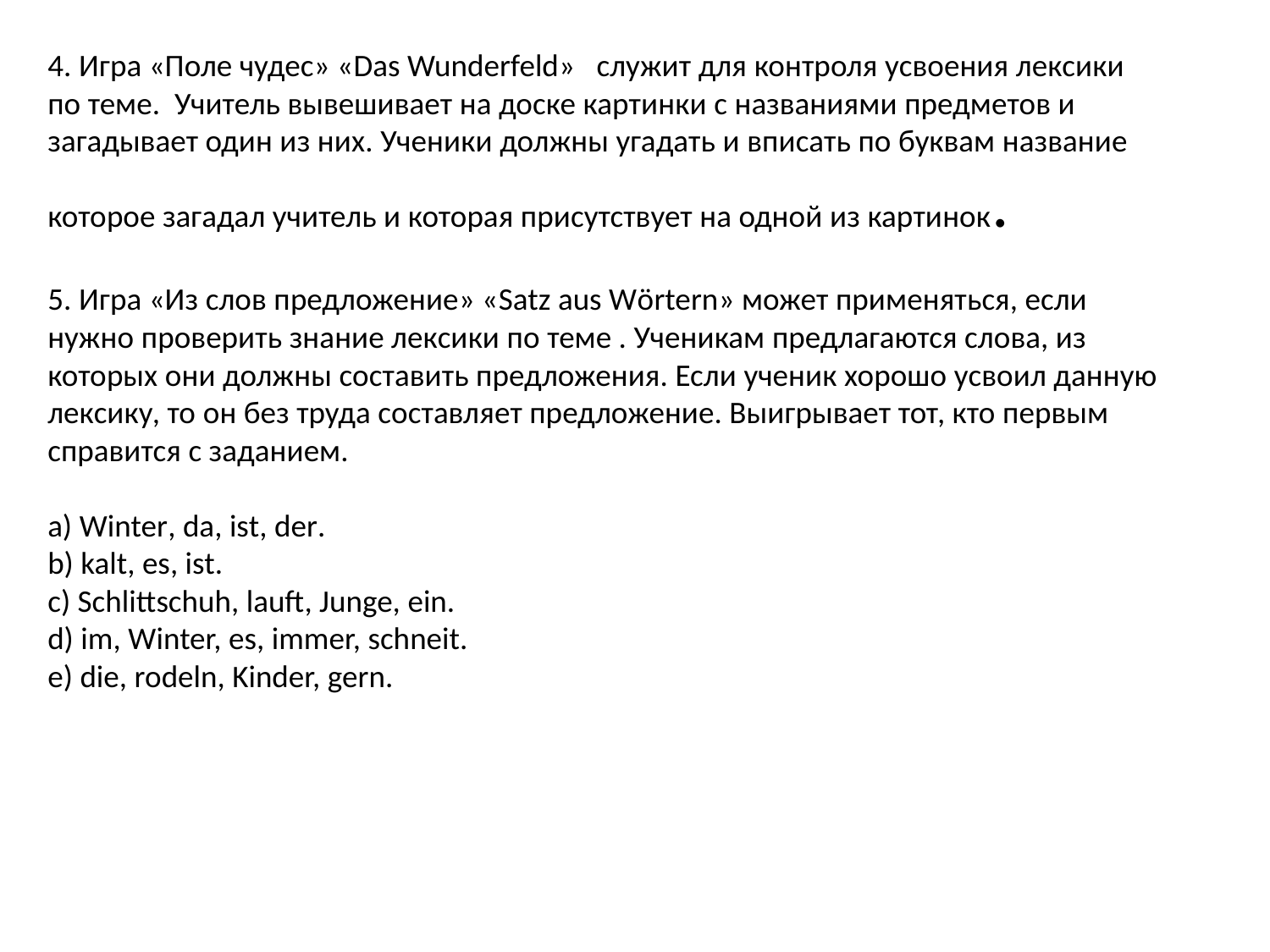

4. Игра «Поле чудес» «Das Wunderfeld»   служит для контроля усвоения лексики по теме.  Учитель вывешивает на доске картинки с названиями предметов и загадывает один из них. Ученики должны угадать и вписать по буквам название которое загадал учитель и которая присутствует на одной из картинок.
5. Игра «Из слов предложение» «Satz aus Wörtern» может применяться, если нужно проверить знание лексики по теме . Ученикам предлагаются слова, из которых они должны составить предложения. Если ученик хорошо усвоил данную лексику, то он без труда составляет предложение. Выигрывает тот, кто первым справится с заданием.
 
a) Winter, da, ist, der.
b) kalt, es, ist.
c) Schlittschuh, lauft, Junge, ein.
d) im, Winter, es, immer, schneit.
e) die, rodeln, Kinder, gern.